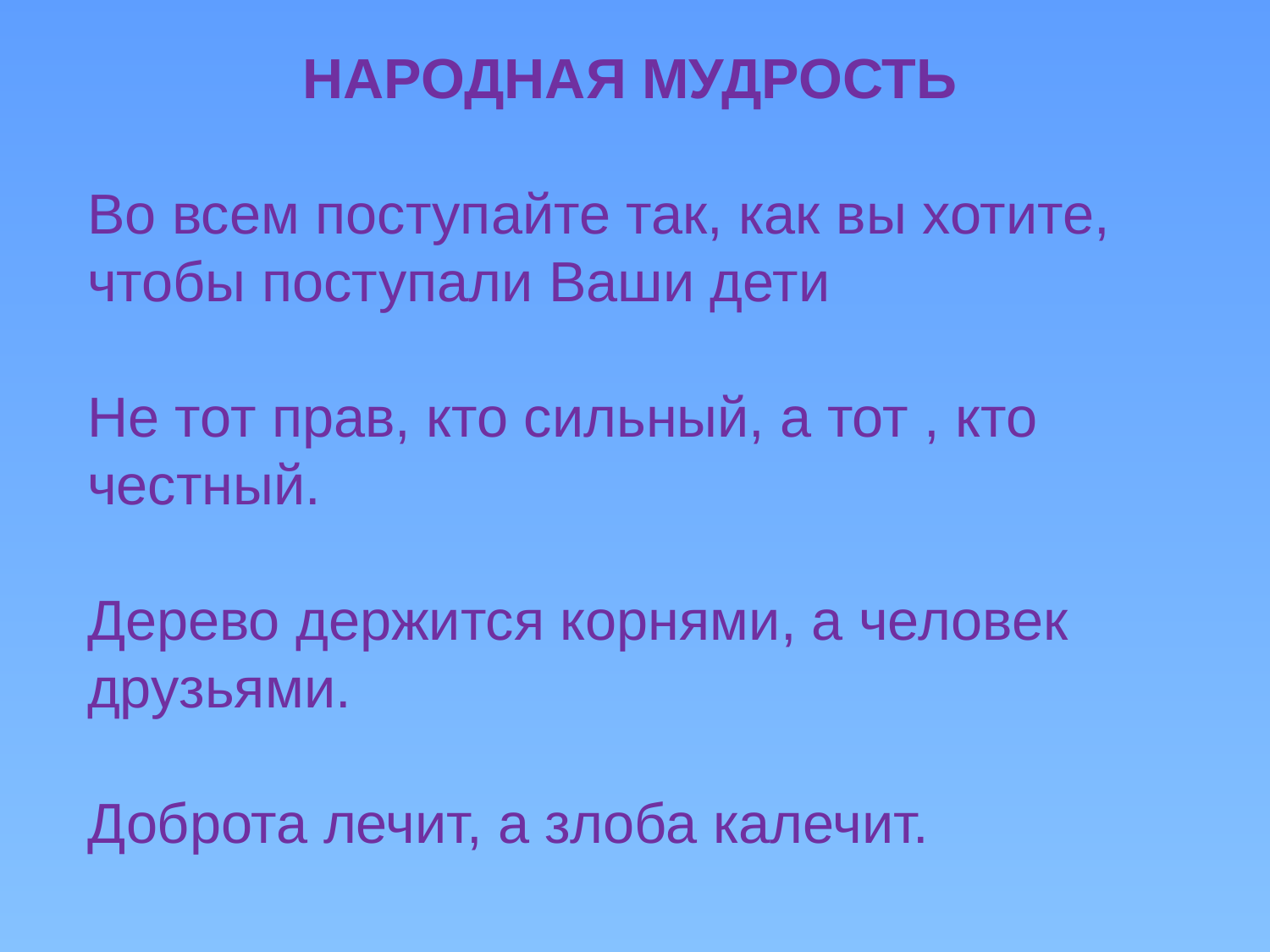

НАРОДНАЯ МУДРОСТЬ

Во всем поступайте так, как вы хотите, чтобы поступали Ваши дети

Не тот прав, кто сильный, а тот , кто честный.

Дерево держится корнями, а человек друзьями.

Доброта лечит, а злоба калечит.